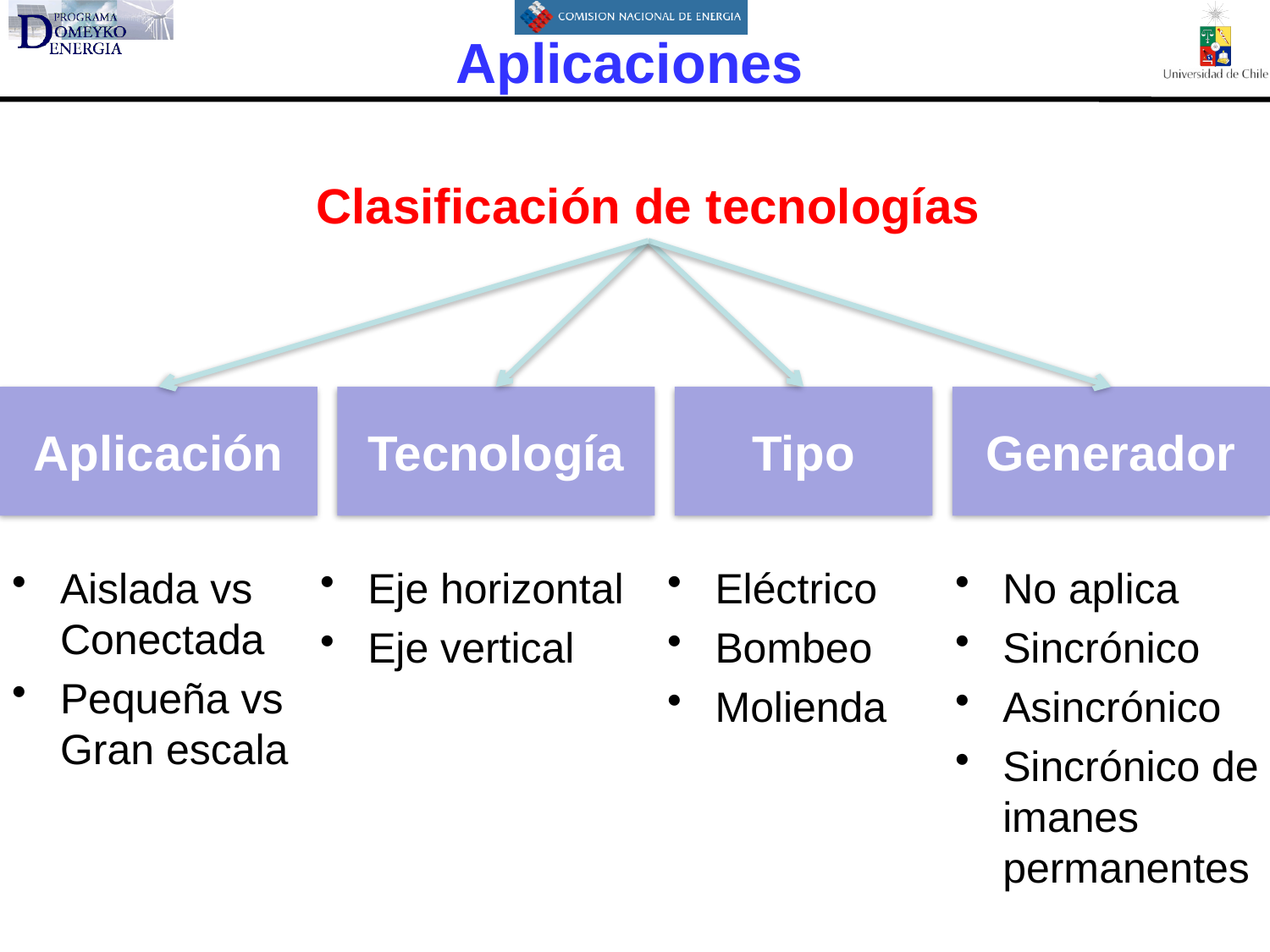

Aplicaciones
Clasificación de tecnologías
Aplicación
Tecnología
Tipo
Generador
Aislada vs
Conectada
Pequeña vs
Gran escala
Eje horizontal
Eje vertical
Eléctrico
Bombeo
Molienda
No aplica
Sincrónico
Asincrónico
Sincrónico de imanes permanentes